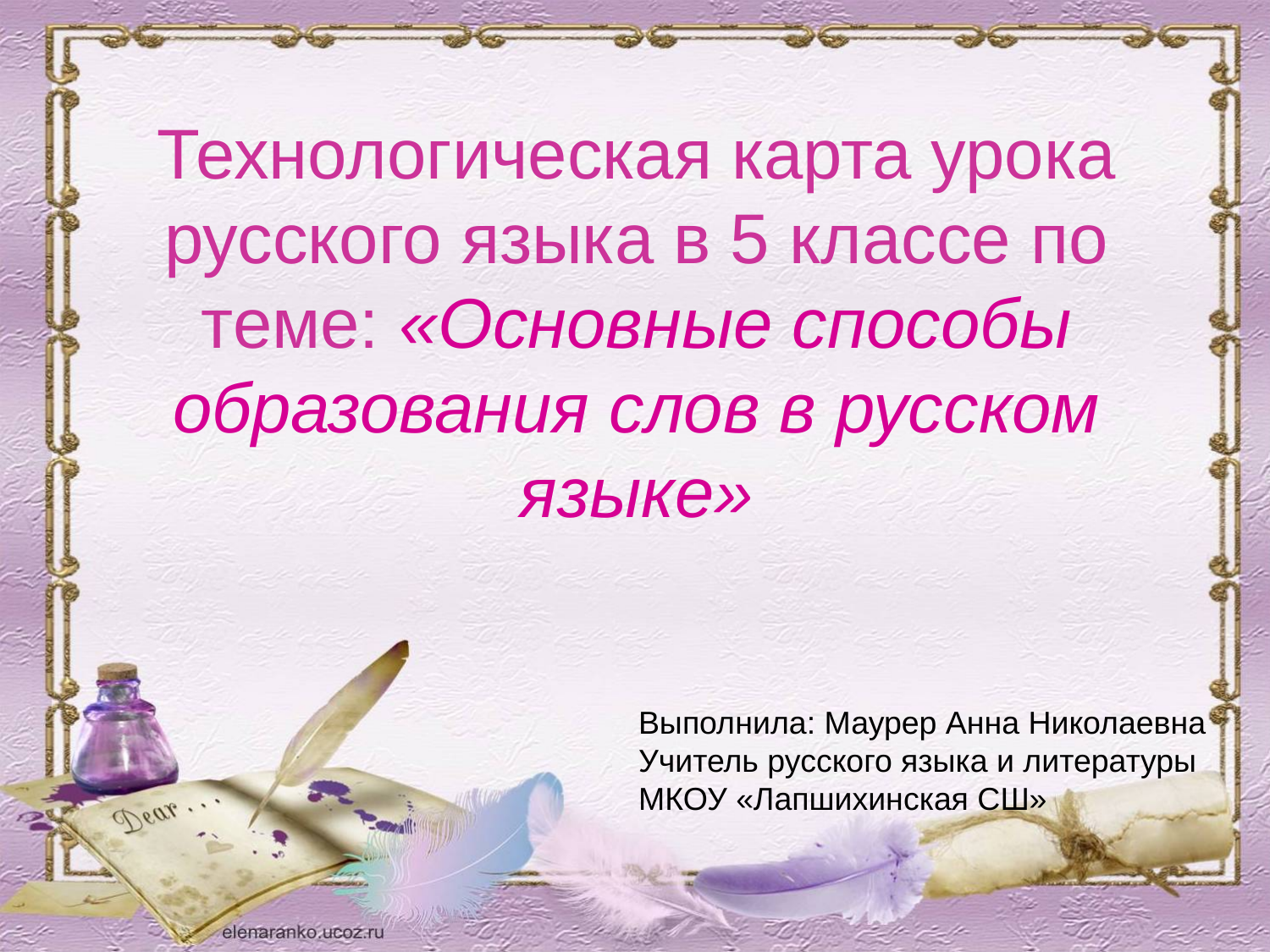

Технологическая карта урока русского языка в 5 классе по теме: «Основные способы образования слов в русском языке»
Выполнила: Маурер Анна Николаевна
Учитель русского языка и литературы
МКОУ «Лапшихинская СШ»